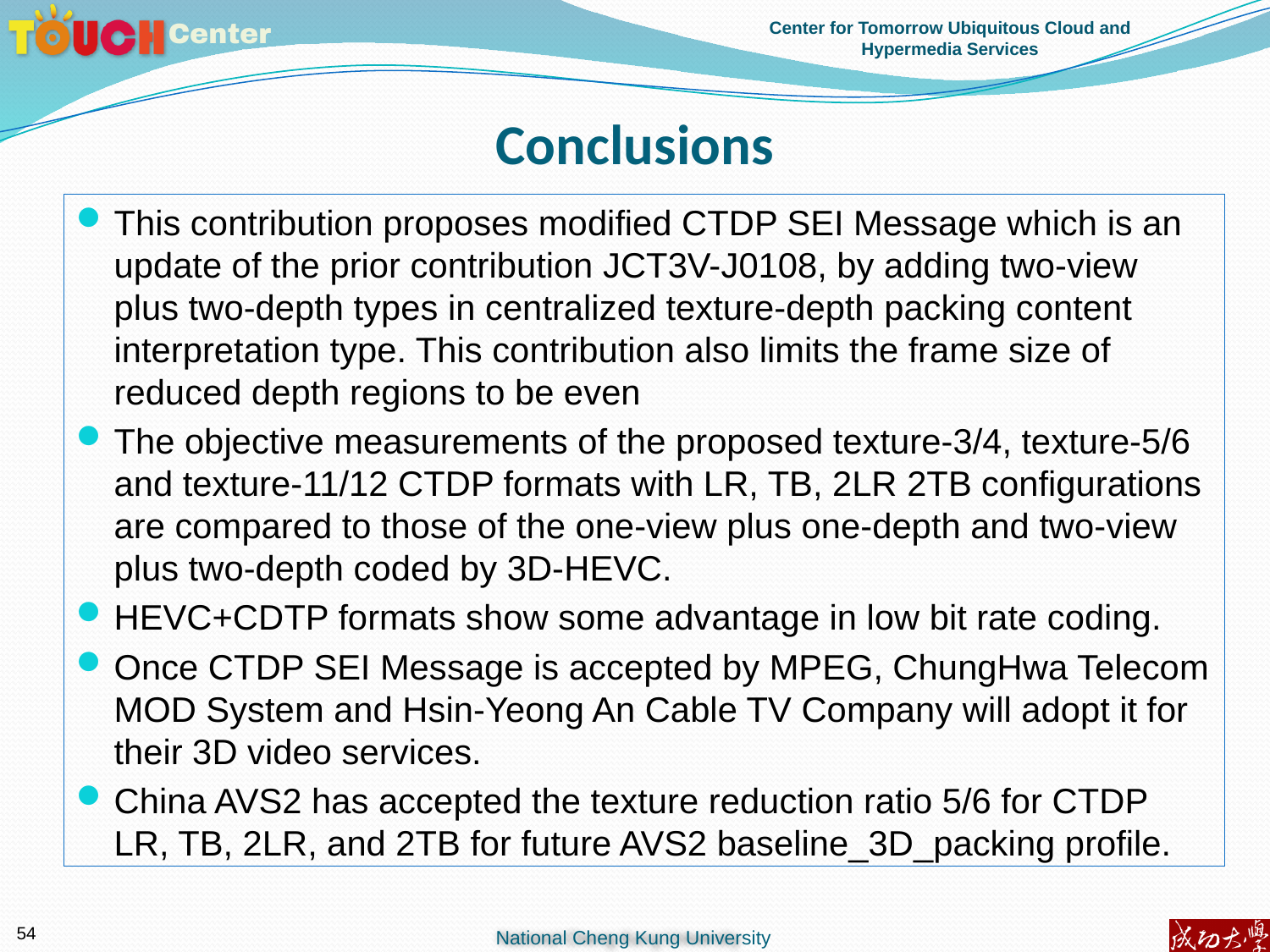

Conclusions
This contribution proposes modified CTDP SEI Message which is an update of the prior contribution JCT3V-J0108, by adding two-view plus two-depth types in centralized texture-depth packing content interpretation type. This contribution also limits the frame size of reduced depth regions to be even
The objective measurements of the proposed texture-3/4, texture-5/6 and texture-11/12 CTDP formats with LR, TB, 2LR 2TB configurations are compared to those of the one-view plus one-depth and two-view plus two-depth coded by 3D-HEVC.
HEVC+CDTP formats show some advantage in low bit rate coding.
Once CTDP SEI Message is accepted by MPEG, ChungHwa Telecom MOD System and Hsin-Yeong An Cable TV Company will adopt it for their 3D video services.
China AVS2 has accepted the texture reduction ratio 5/6 for CTDP LR, TB, 2LR, and 2TB for future AVS2 baseline_3D_packing profile.